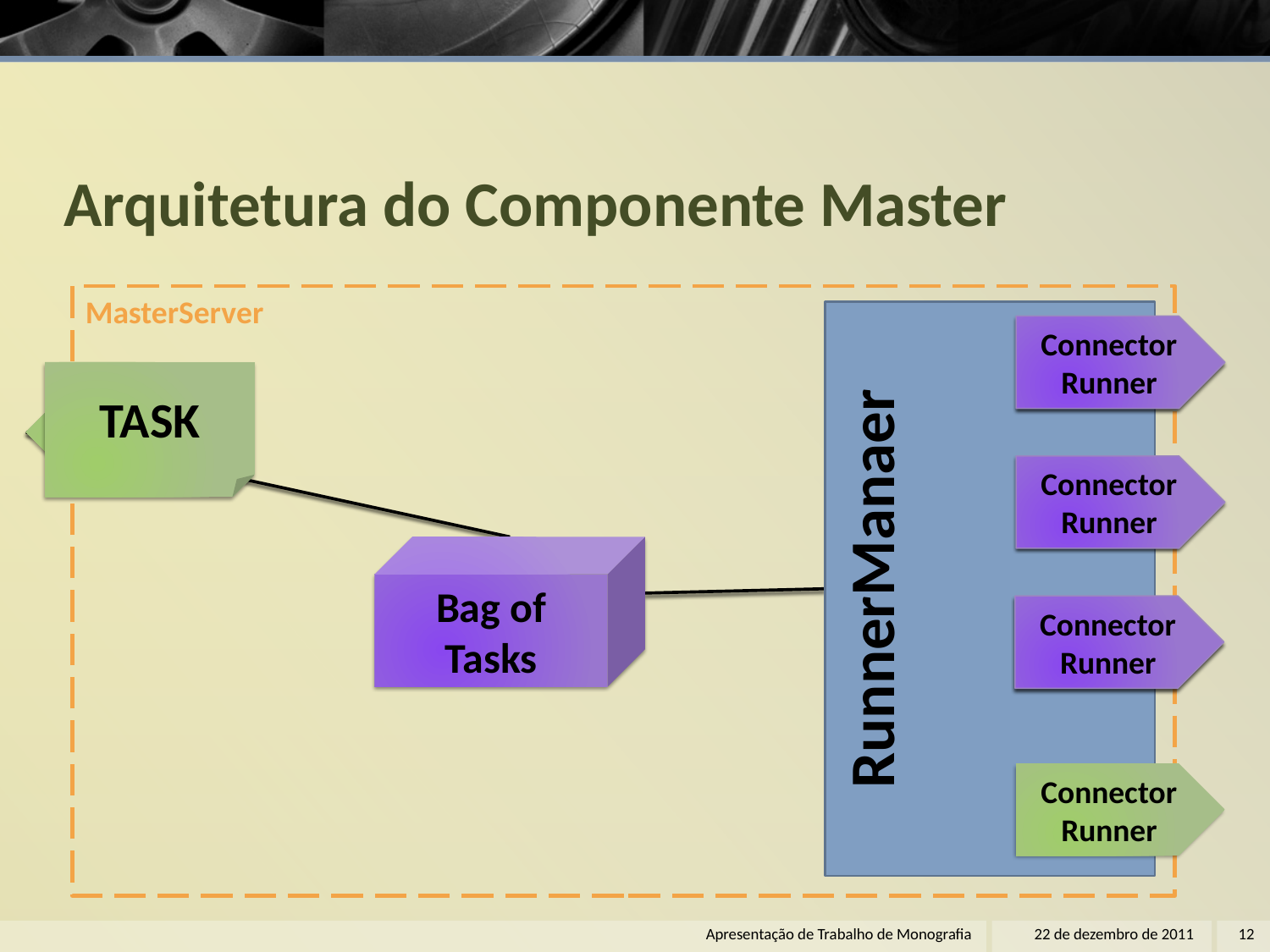

# Arquitetura do Componente Master

MasterServer
RunnerManaer
Connector
Runner
TASK
Connector
Client
Connector
Runner
Bag of Tasks
Connector
Runner
Connector
Runner
Apresentação de Trabalho de Monografia
22 de dezembro de 2011
12